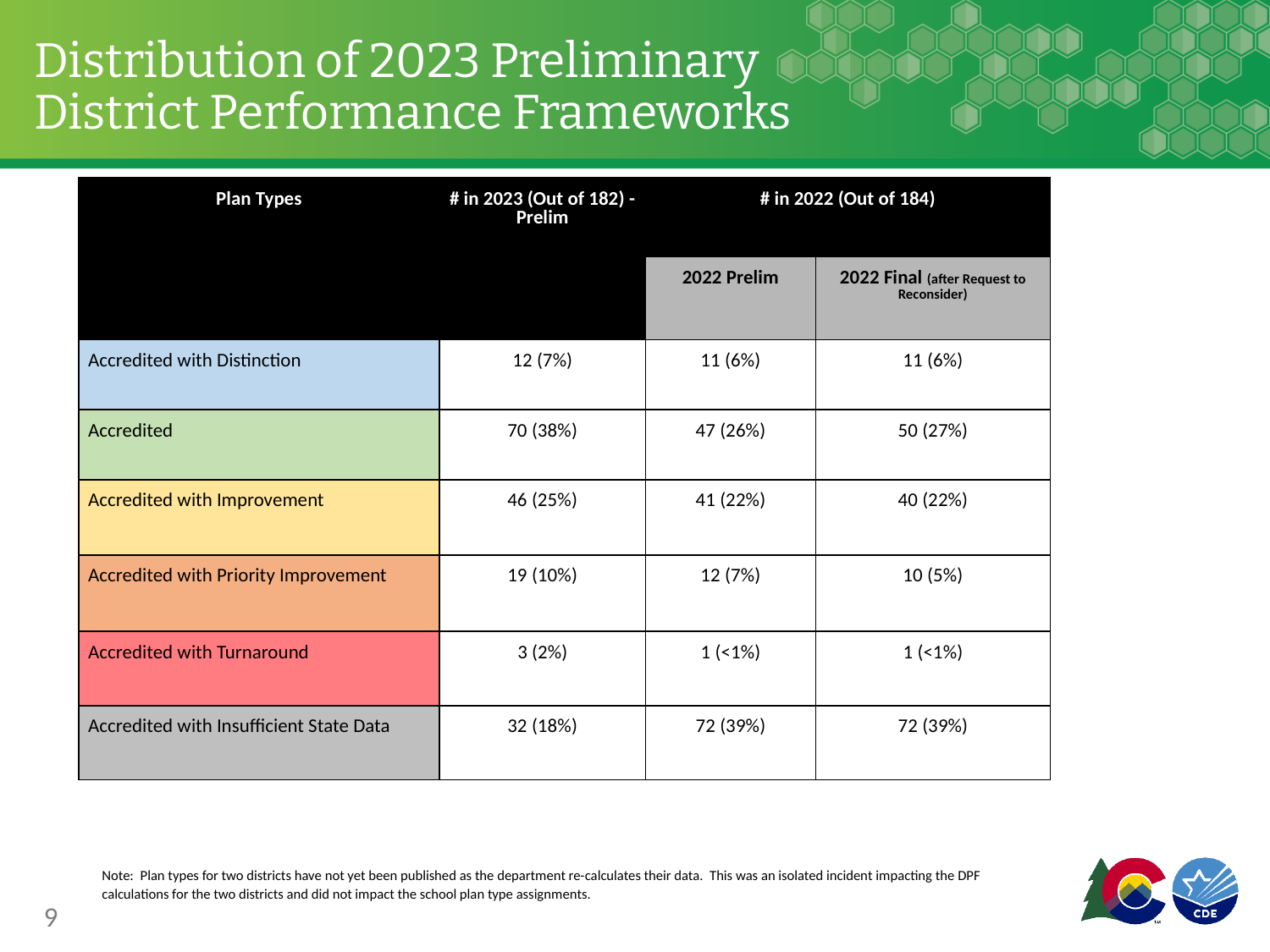

# Distribution of 2023 Preliminary District Performance Frameworks
| Plan Types | # in 2023 (Out of 182) - Prelim | # in 2022 (Out of 184) |  |
| --- | --- | --- | --- |
|  |  | 2022 Prelim | 2022 Final (after Request to Reconsider) |
| Accredited with Distinction | 12 (7%) | 11 (6%) | 11 (6%) |
| Accredited | 70 (38%) | 47 (26%) | 50 (27%) |
| Accredited with Improvement | 46 (25%) | 41 (22%) | 40 (22%) |
| Accredited with Priority Improvement | 19 (10%) | 12 (7%) | 10 (5%) |
| Accredited with Turnaround | 3 (2%) | 1 (<1%) | 1 (<1%) |
| Accredited with Insufficient State Data | 32 (18%) | 72 (39%) | 72 (39%) |
Note:  Plan types for two districts have not yet been published as the department re-calculates their data.  This was an isolated incident impacting the DPF calculations for the two districts and did not impact the school plan type assignments.
9